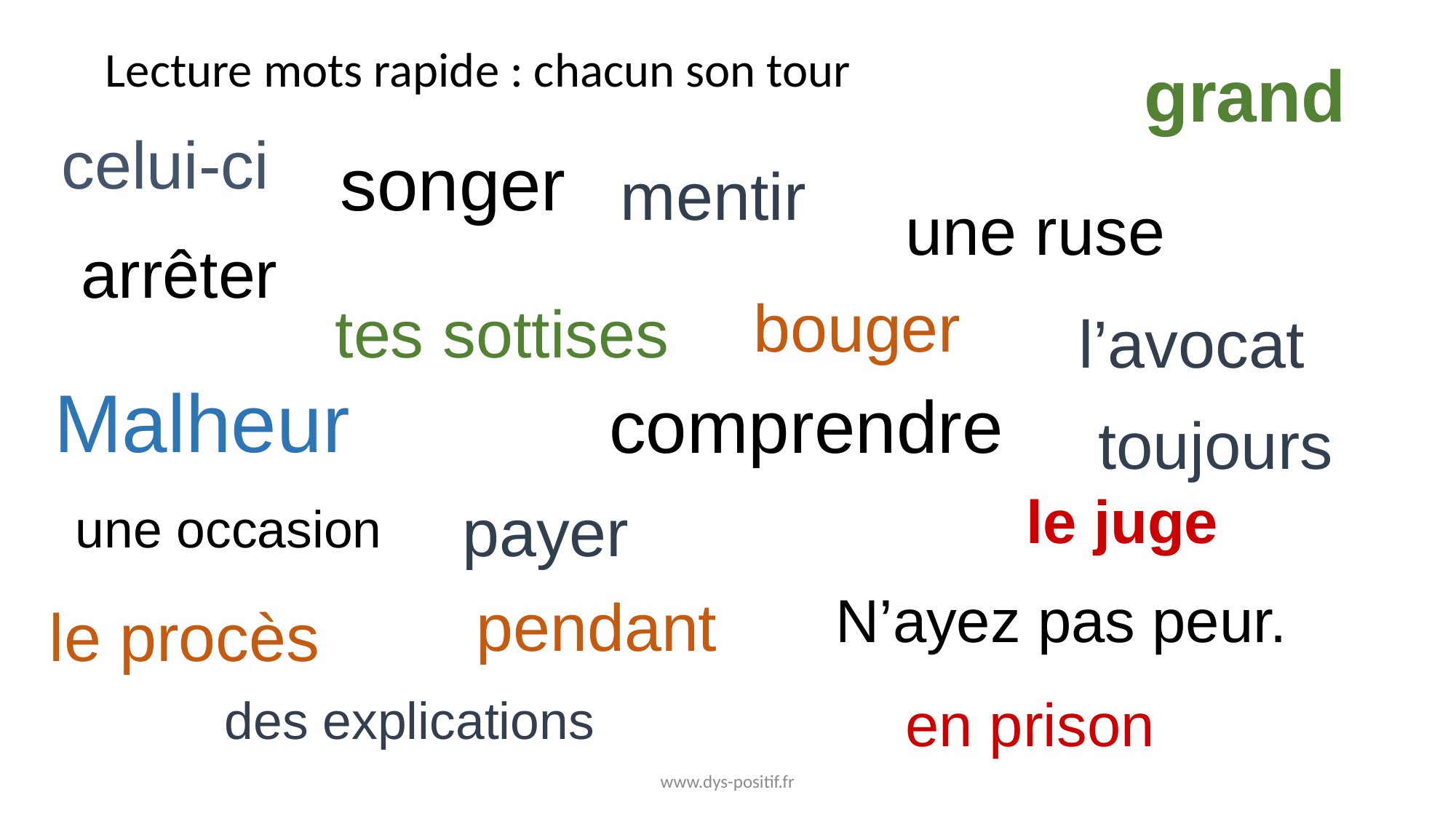

# Lecture mots rapide : chacun son tour
grand
celui-ci
songer
mentir
une ruse
arrêter
bouger
tes sottises
l’avocat
Malheur
comprendre
toujours
le juge
payer
une occasion
N’ayez pas peur.
pendant
le procès
en prison
des explications
www.dys-positif.fr